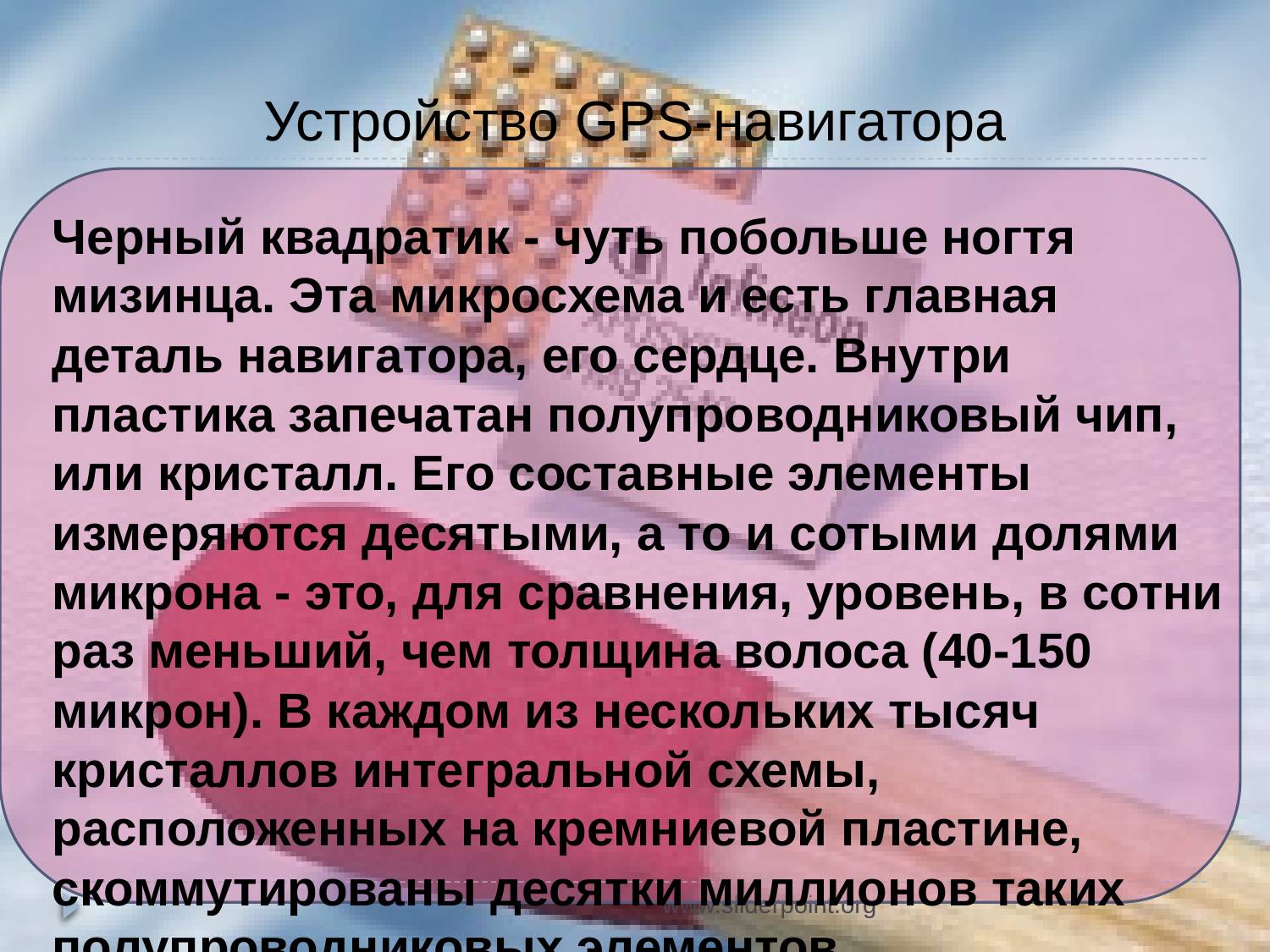

# Устройство GPS-навигатора

Черный квадратик - чуть побольше ногтя мизинца. Эта микросхема и есть главная деталь навигатора, его сердце. Внутри пластика запечатан полупроводниковый чип, или кристалл. Его составные элементы измеряются десятыми, а то и сотыми долями микрона - это, для сравнения, уровень, в сотни раз меньший, чем толщина волоса (40-150 микрон). В каждом из нескольких тысяч кристаллов интегральной схемы, расположенных на кремниевой пластине, скоммутированы десятки миллионов таких полупроводниковых элементов.
www.sliderpoint.org